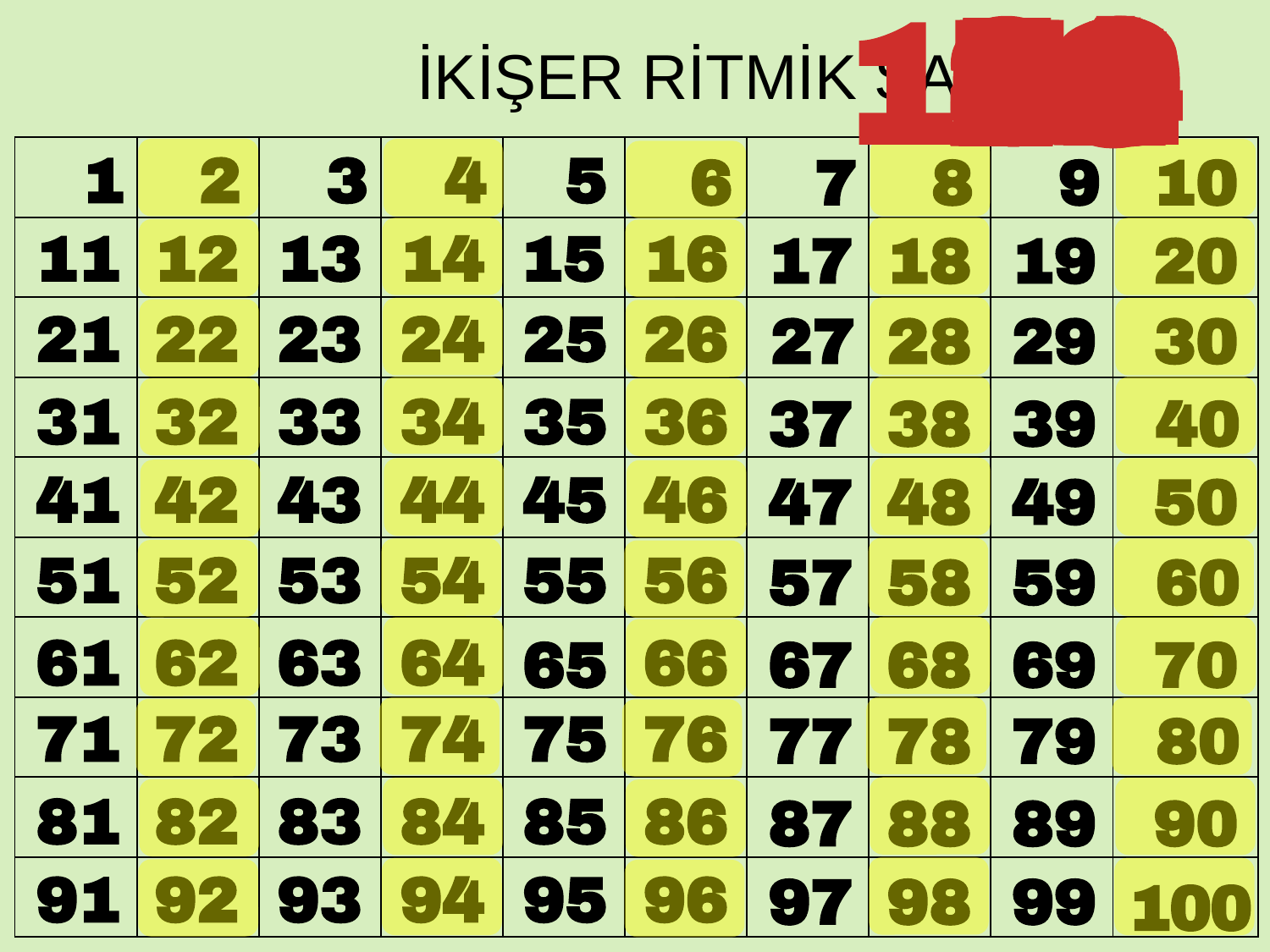

54
56
52
58
62
50
84
86
60
46
44
42
78
70
48
66
34
36
40
38
64
68
90
88
82
8
80
74
72
76
6
32
26
24
28
30
18
12
14
16
96
94
92
100
98
2
4
22
20
10
# İKİŞER RİTMİK SAYMA

1
2
3
4
5
6
7
8
9
10
|  |  |  |  |  |  |  |  |  |  |
| --- | --- | --- | --- | --- | --- | --- | --- | --- | --- |
|  |  |  |  |  |  |  |  |  |  |
|  |  |  |  |  |  |  |  |  |  |
|  |  |  |  |  |  |  |  |  |  |
|  |  |  |  |  |  |  |  |  |  |
|  |  |  |  |  |  |  |  |  |  |
|  |  |  |  |  |  |  |  |  |  |
|  |  |  |  |  |  |  |  |  |  |
|  |  |  |  |  |  |  |  |  |  |
|  |  |  |  |  |  |  |  |  |  |

11
12
13
14
15
16
17
18
19
20

21
22
23
24
25
26
27
28
29
30

31
32
33
34
35
36
37
38
39
40

41
42
43
44
45
46
47
48
49
50

51
52
53
54
55
56
57
58
59
60

61
62
63
64
66

65
67
68
69
70

71
72
73
74
75
76
77
78
79
80

81
82
83
84
85
86
87
88
89
90

91
92
93
94
95
96
97
98
99

100